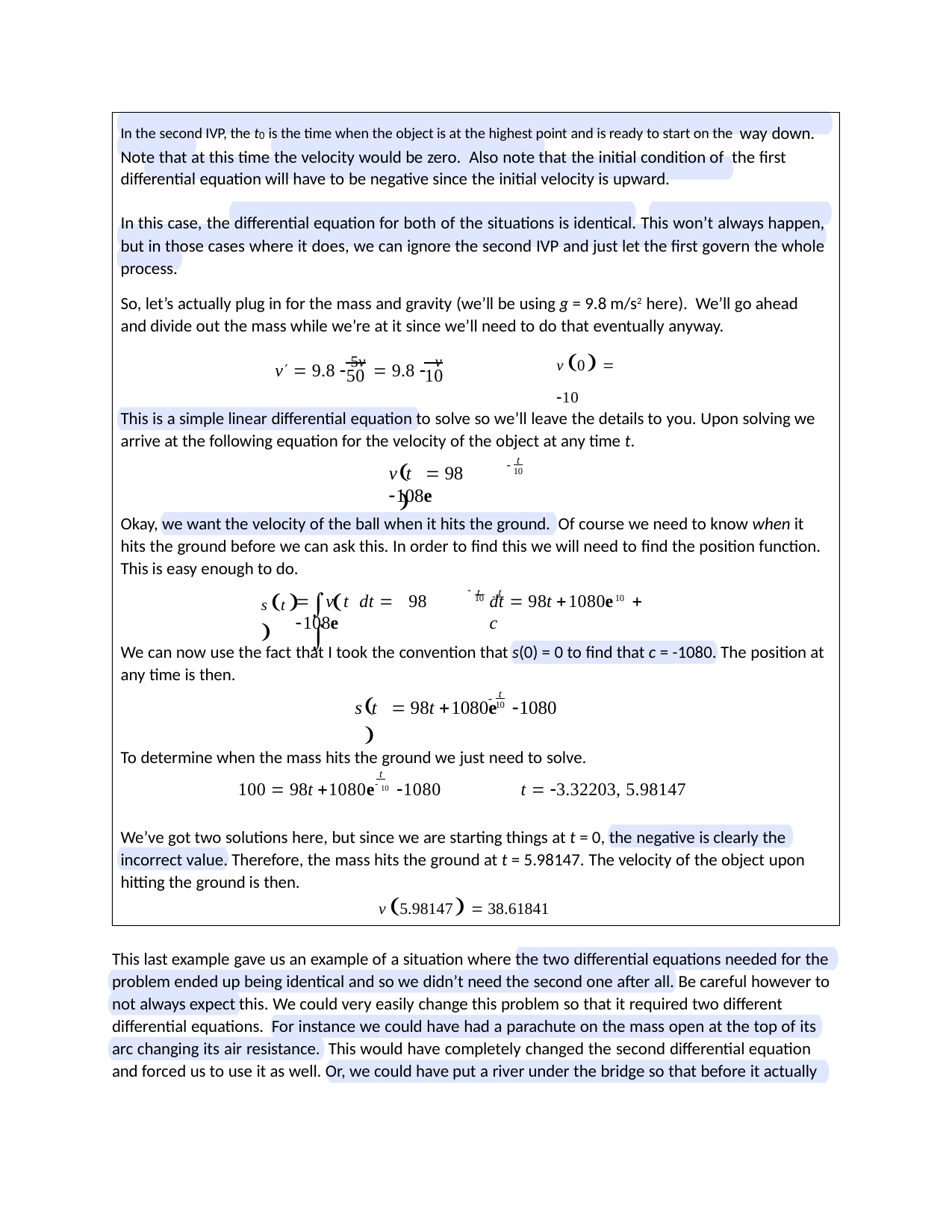

In the second IVP, the t0 is the time when the object is at the highest point and is ready to start on the  way down. Note that at this time the velocity would be zero. Also note that the initial condition of  the first differential equation will have to be negative since the initial velocity is upward.

In this case, the differential equation for both of the situations is identical. This won’t always happen,  but in those cases where it does, we can ignore the second IVP and just let the first govern the whole  process.

So, let’s actually plug in for the mass and gravity (we’ll be using g = 9.8 m/s2 here).  We’ll go ahead  and divide out the mass while we’re at it since we’ll need to do that eventually anyway.
v′ = 9.8 − 5v = 9.8 −  v
v (0) = −10
50	10

This is a simple linear differential equation to solve so we’ll leave the details to you. Upon solving we  arrive at the following equation for the velocity of the object at any time t.
 t

( )
−
v  t   = 98 −108e
10
Okay, we want the velocity of the ball when it hits the ground. Of course we need to know when it  hits the ground before we can ask this. In order to find this we will need to find the position function.  This is easy enough to do.

t	− t
s (t )	( )
∫	∫
dt = 98t +1080e	+ c
=   v  t  dt =   98 −108e
10
10

We can now use the fact that I took the convention that s(0) = 0 to find that c = -1080. The position at  any time is then.
 t

( )
−
s  t   = 98t +1080e	−1080
10
To determine when the mass hits the ground we just need to solve.
 t
100 = 98t +1080e− 10 −1080	t = −3.32203, 5.98147

We’ve got two solutions here, but since we are starting things at t = 0, the negative is clearly the  incorrect value. Therefore, the mass hits the ground at t = 5.98147. The velocity of the object upon  hitting the ground is then.
v (5.98147) = 38.61841
This last example gave us an example of a situation where the two differential equations needed for the  problem ended up being identical and so we didn’t need the second one after all. Be careful however to  not always expect this. We could very easily change this problem so that it required two different  differential equations. For instance we could have had a parachute on the mass open at the top of its  arc changing its air resistance. This would have completely changed the second differential equation  and forced us to use it as well. Or, we could have put a river under the bridge so that before it actually